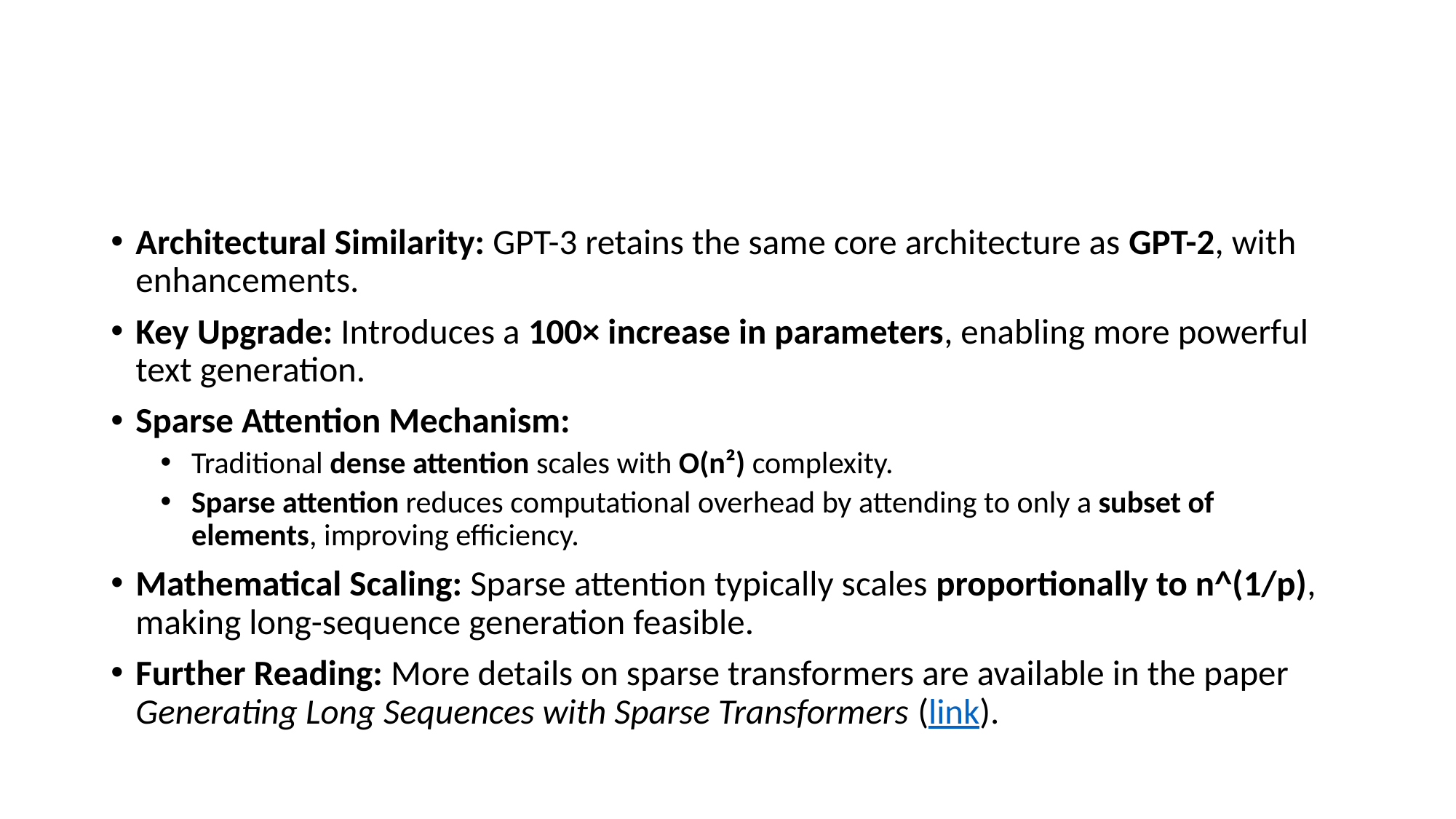

#
Architectural Similarity: GPT-3 retains the same core architecture as GPT-2, with enhancements.
Key Upgrade: Introduces a 100× increase in parameters, enabling more powerful text generation.
Sparse Attention Mechanism:
Traditional dense attention scales with O(n²) complexity.
Sparse attention reduces computational overhead by attending to only a subset of elements, improving efficiency.
Mathematical Scaling: Sparse attention typically scales proportionally to n^(1/p), making long-sequence generation feasible.
Further Reading: More details on sparse transformers are available in the paper Generating Long Sequences with Sparse Transformers (link).